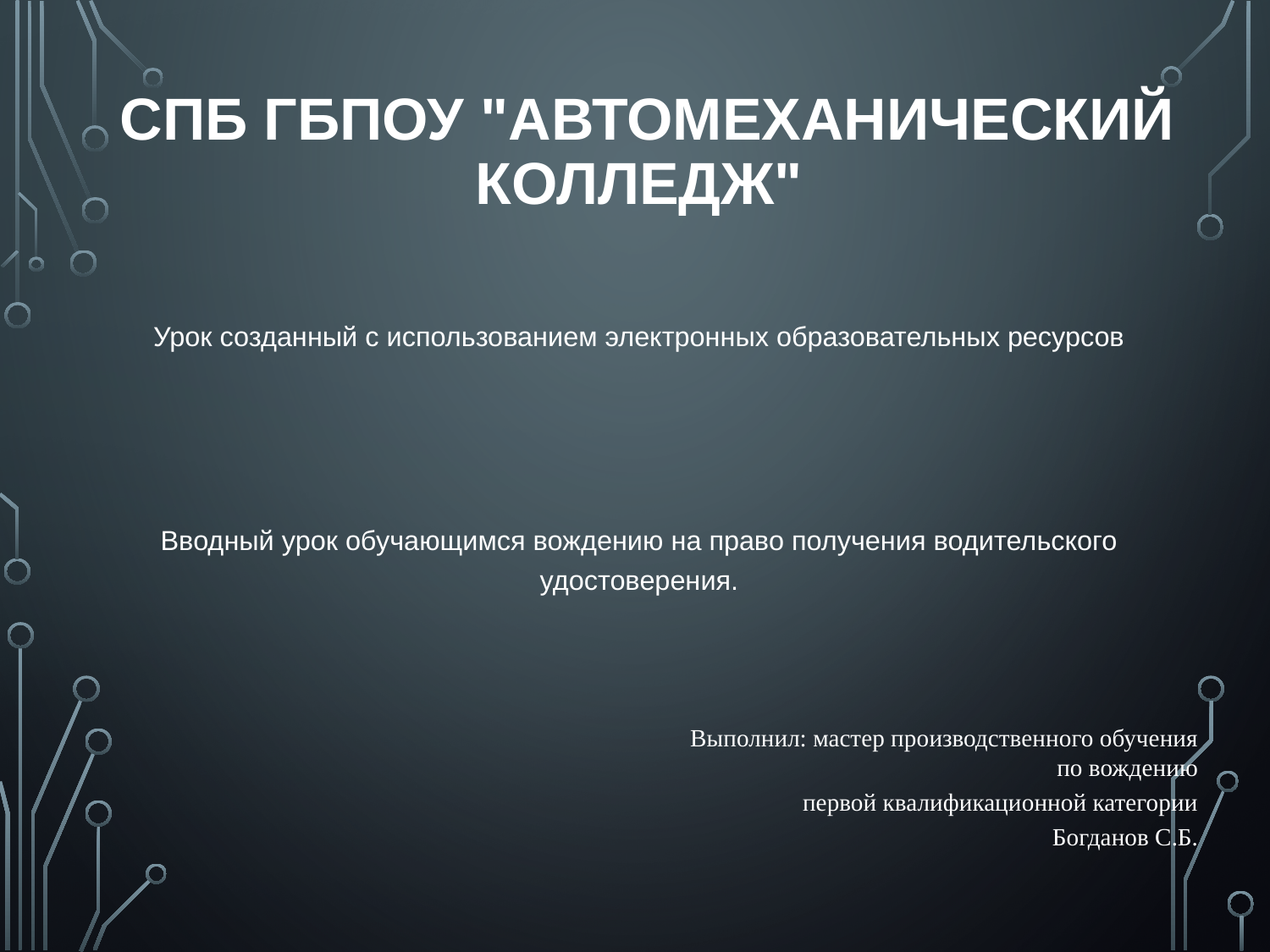

# СПб ГБПОУ "Автомеханический колледж"
Урок созданный с использованием электронных образовательных ресурсов

Вводный урок обучающимся вождению на право получения водительского удостоверения.
Выполнил: мастер производственного обучения по вождению
первой квалификационной категории
Богданов С.Б.